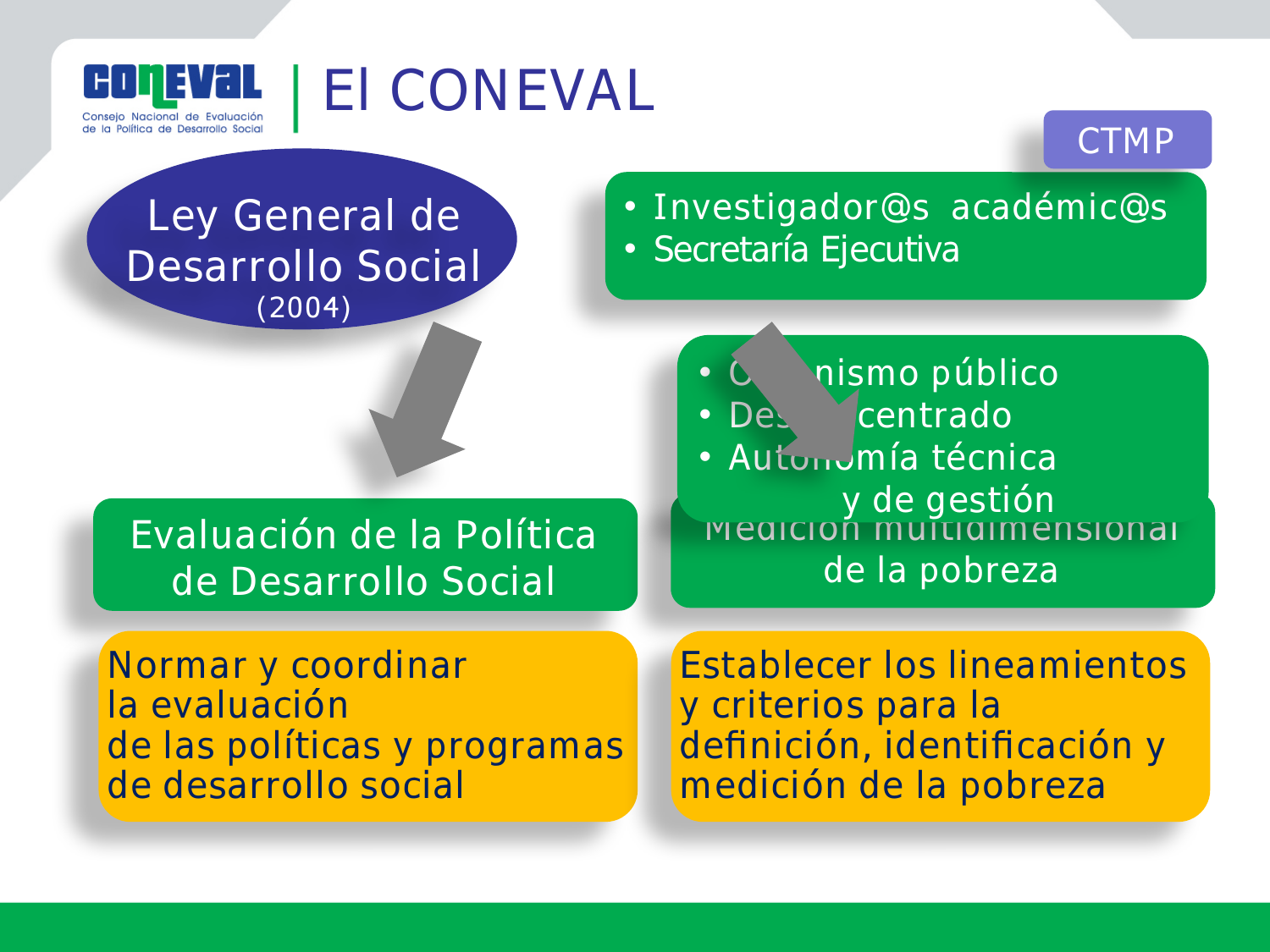

El CONEVAL
CTMP

Ley General de Desarrollo Social
(2004)
Investigador@s  académic@s
Secretaría Ejecutiva
Organismo público
Desconcentrado
Autonomía técnica                        y de gestión

Medición multidimensional de la pobreza
Evaluación de la Política de Desarrollo Social
Normar y coordinar
la evaluación
de las políticas y programas
de desarrollo social
Establecer los lineamientos
y criterios para la
definición, identificación y medición de la pobreza